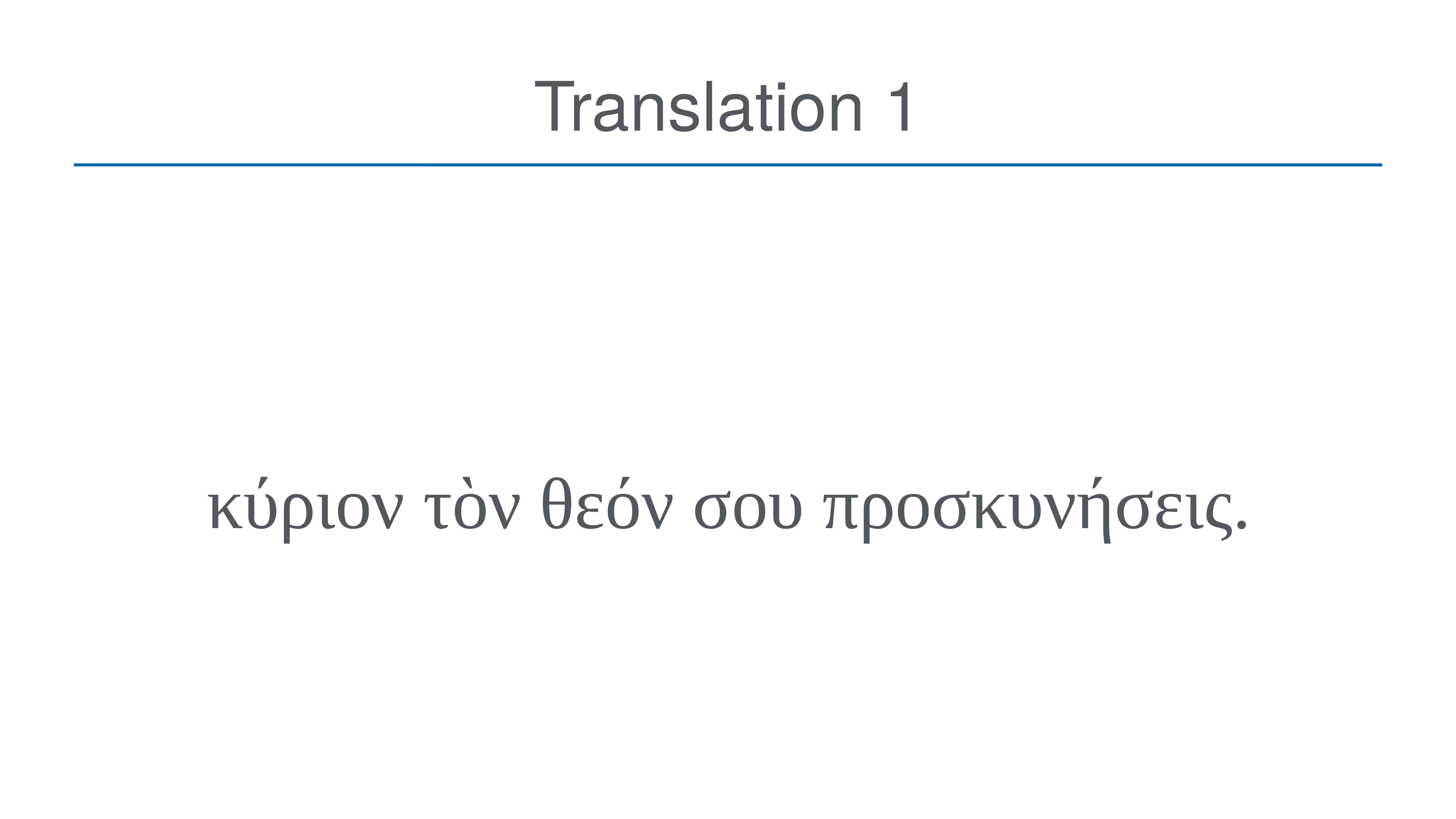

# Translation 1
κύριον τὸν θεόν σου προσκυνήσεις.